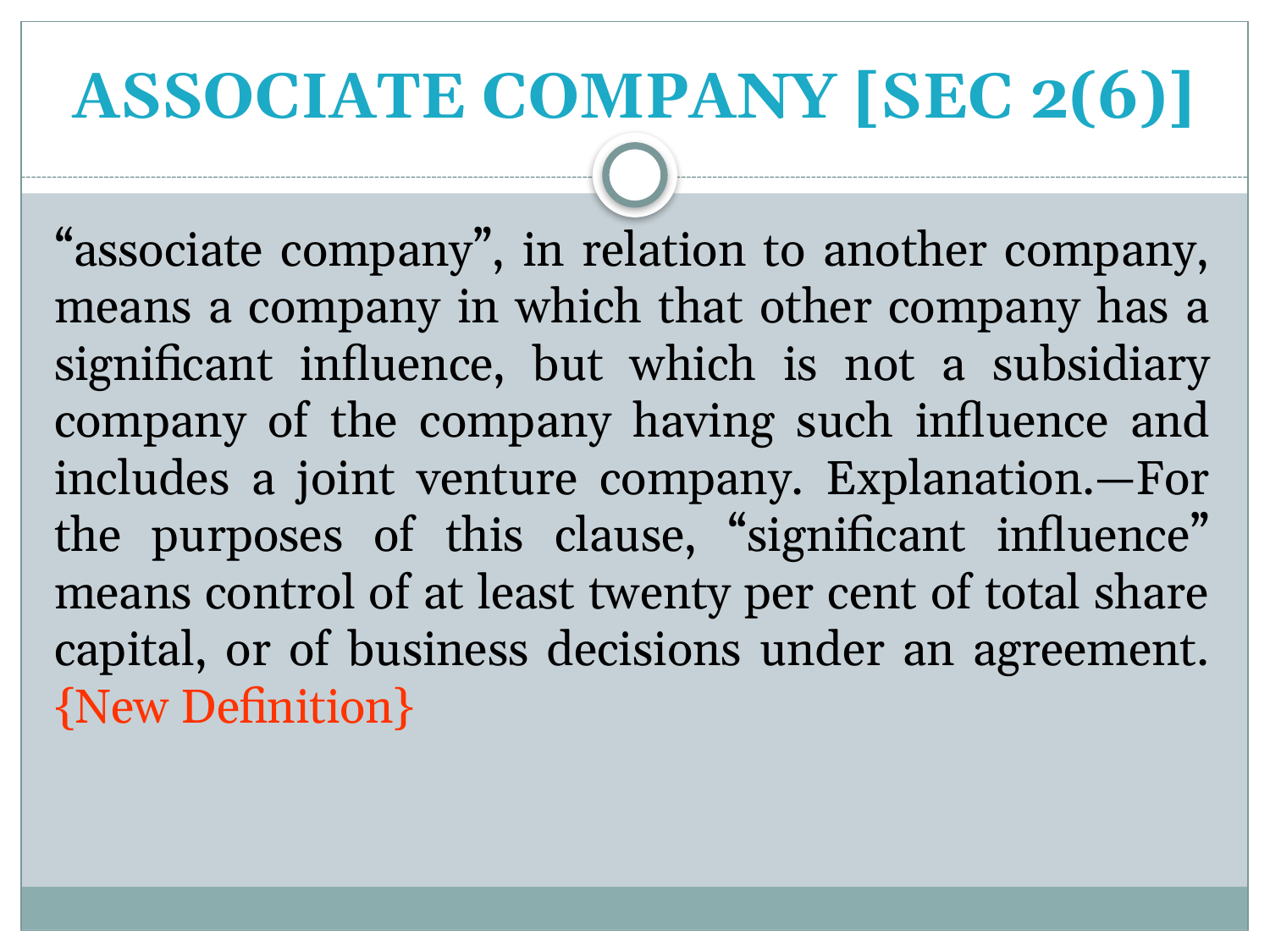

# associate company [Sec 2(6)]
“associate company”, in relation to another company, means a company in which that other company has a significant influence, but which is not a subsidiary company of the company having such influence and includes a joint venture company. Explanation.—For the purposes of this clause, “significant influence” means control of at least twenty per cent of total share capital, or of business decisions under an agreement. {New Definition}